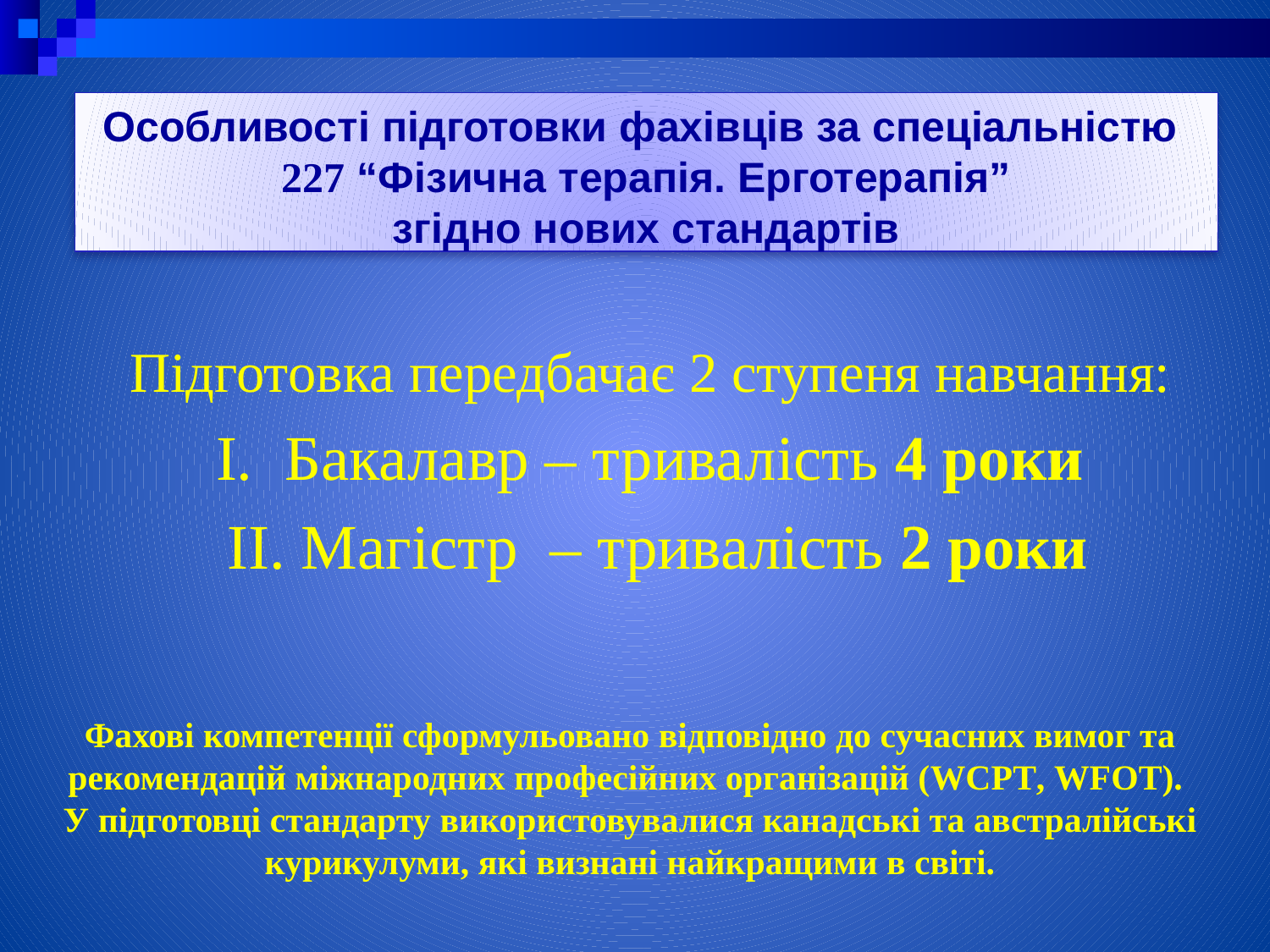

Особливості підготовки фахівців за спеціальністю
227 “Фізична терапія. Ерготерапія”
згідно нових стандартів

Підготовка передбачає 2 ступеня навчання:
І.  Бакалавр – тривалість 4 роки
ІІ. Магістр  – тривалість 2 роки
Фахові компетенції сформульовано відповідно до сучасних вимог та рекомендацій міжнародних професійних організацій (WCPT, WFOT).
У підготовці стандарту використовувалися канадські та австралійські курикулуми, які визнані найкращими в світі.